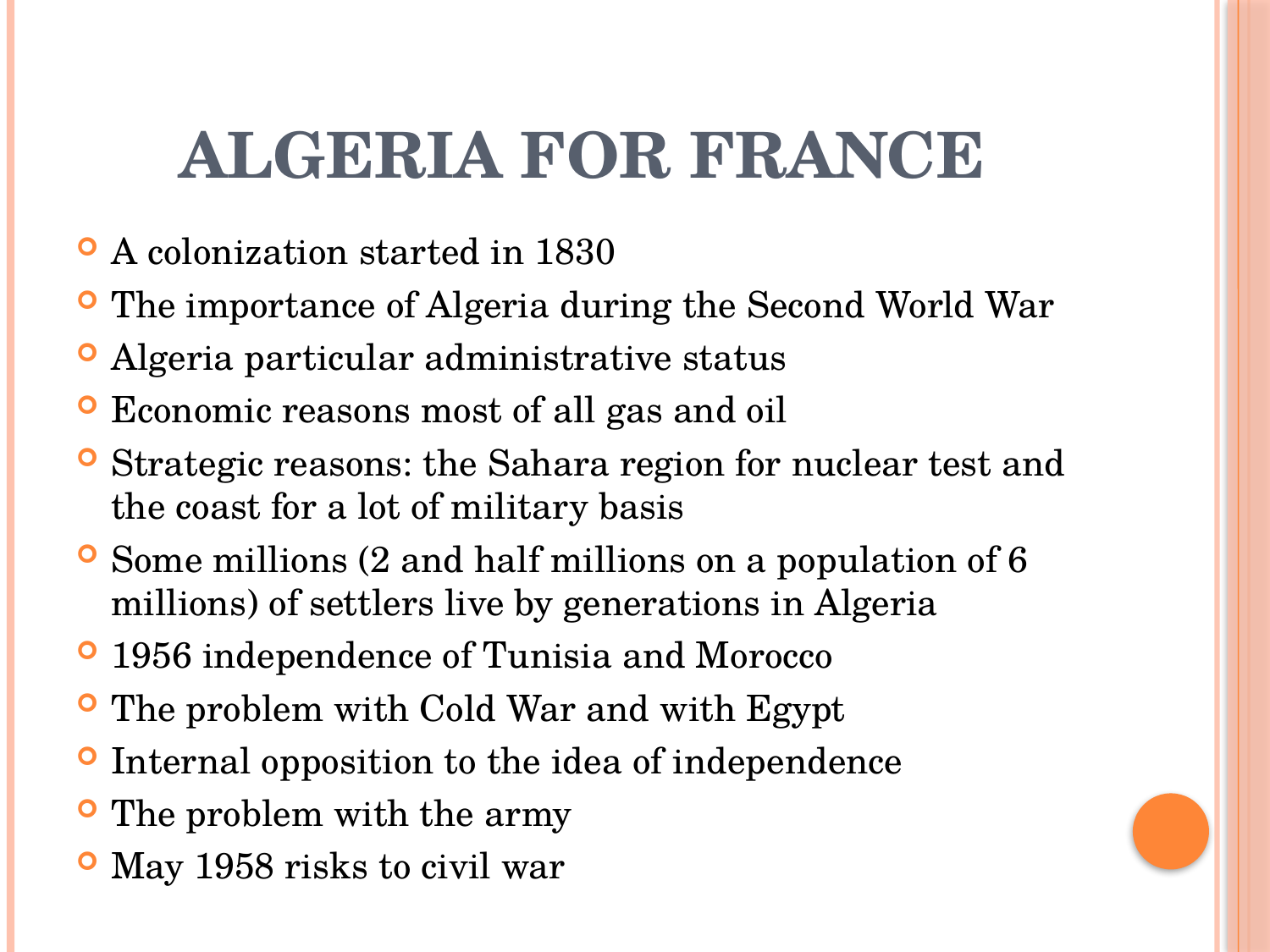

# ALGERIA FOR FRANCE
A colonization started in 1830
The importance of Algeria during the Second World War
Algeria particular administrative status
Economic reasons most of all gas and oil
Strategic reasons: the Sahara region for nuclear test and the coast for a lot of military basis
Some millions (2 and half millions on a population of 6 millions) of settlers live by generations in Algeria
1956 independence of Tunisia and Morocco
The problem with Cold War and with Egypt
Internal opposition to the idea of independence
The problem with the army
May 1958 risks to civil war